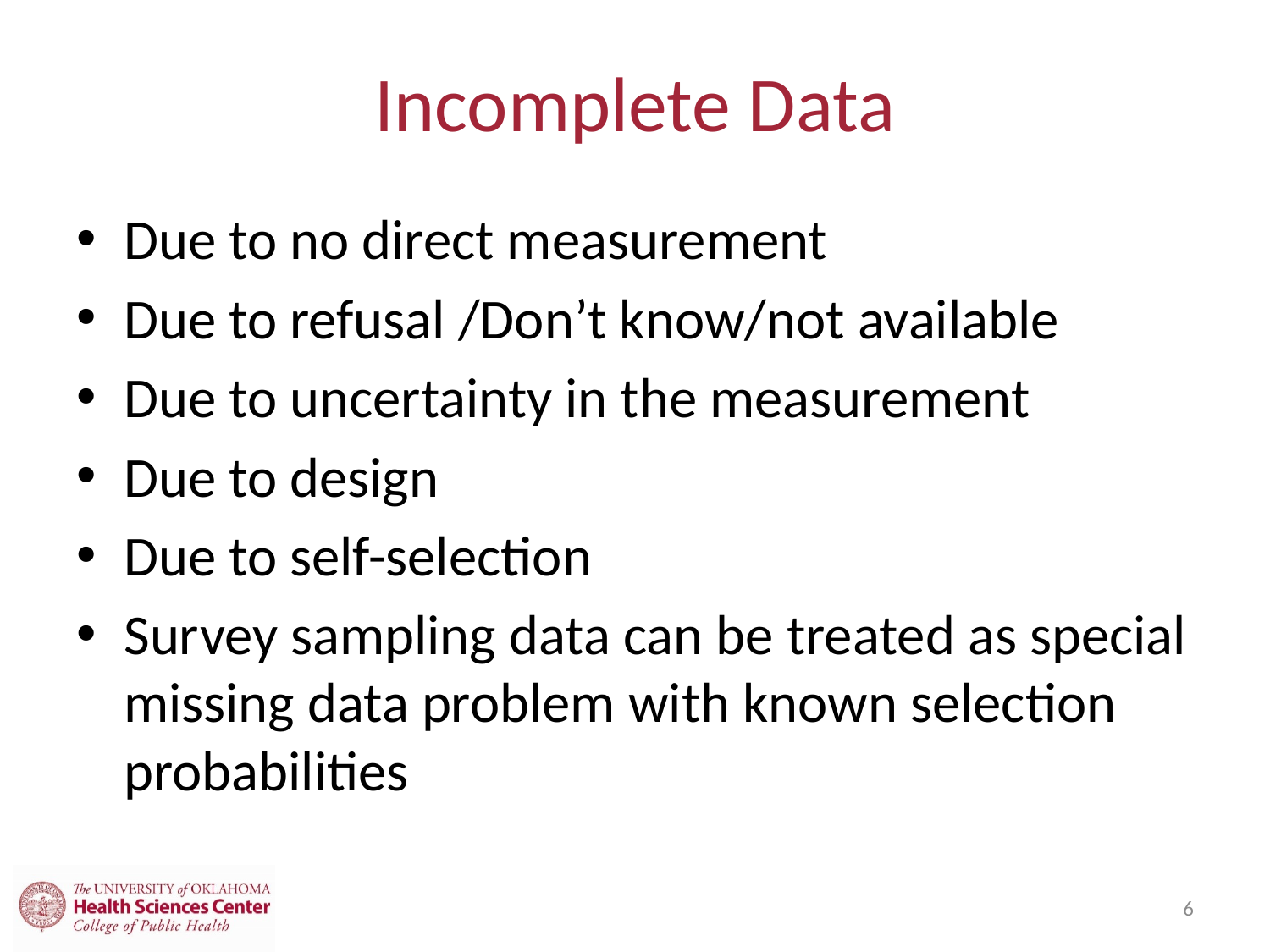

# Incomplete Data
Due to no direct measurement
Due to refusal /Don’t know/not available
Due to uncertainty in the measurement
Due to design
Due to self-selection
Survey sampling data can be treated as special missing data problem with known selection probabilities
6